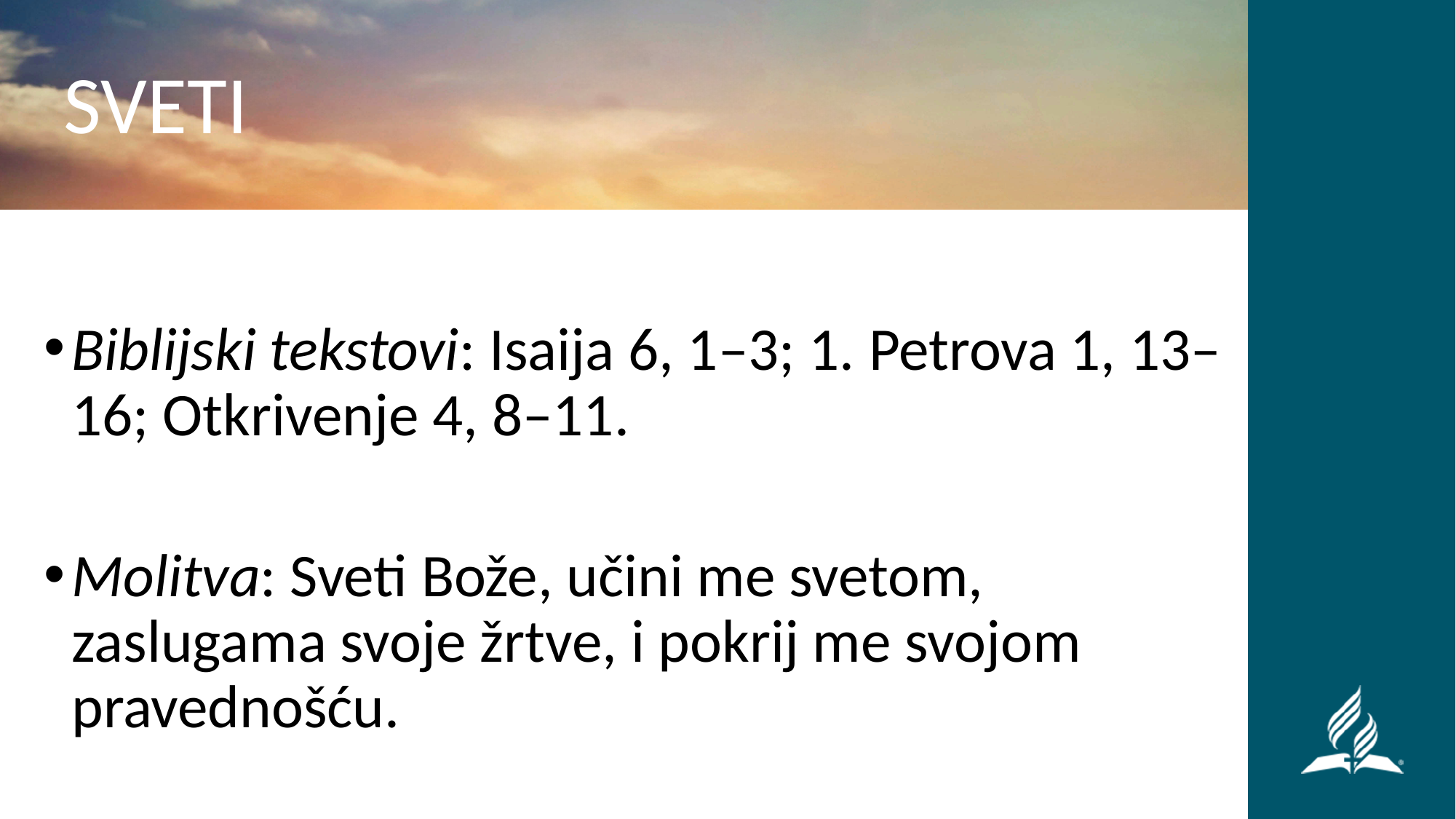

SVETI

Biblijski tekstovi: Isaija 6, 1–3; 1. Petrova 1, 13–16; Otkrivenje 4, 8–11.

Molitva: Sveti Bože, učini me svetom, zaslugama svoje žrtve, i pokrij me svojom pravednošću.